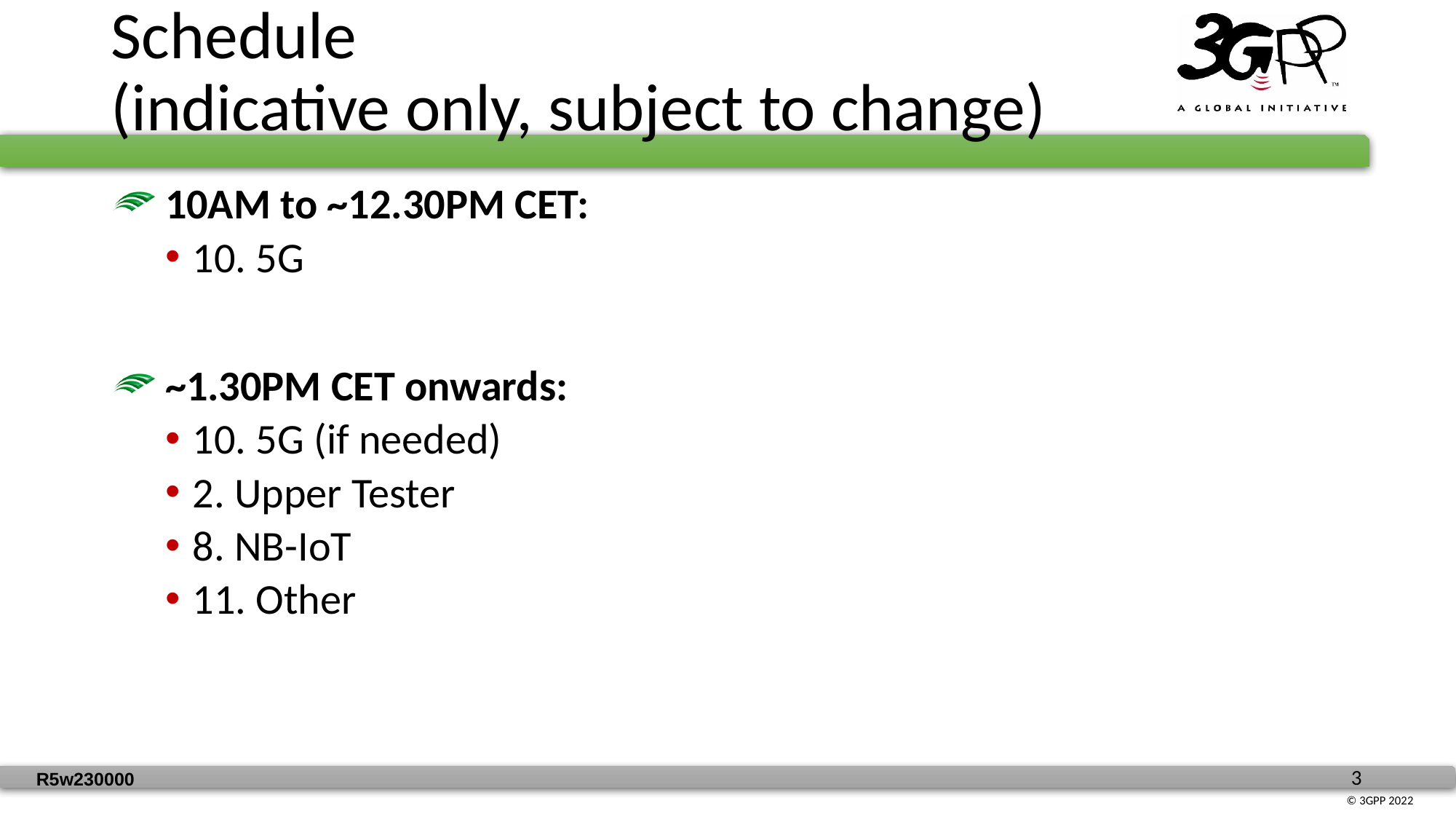

# Schedule (indicative only, subject to change)
 10AM to ~12.30PM CET:
10. 5G

 ~1.30PM CET onwards:
10. 5G (if needed)
2. Upper Tester
8. NB-IoT
11. Other